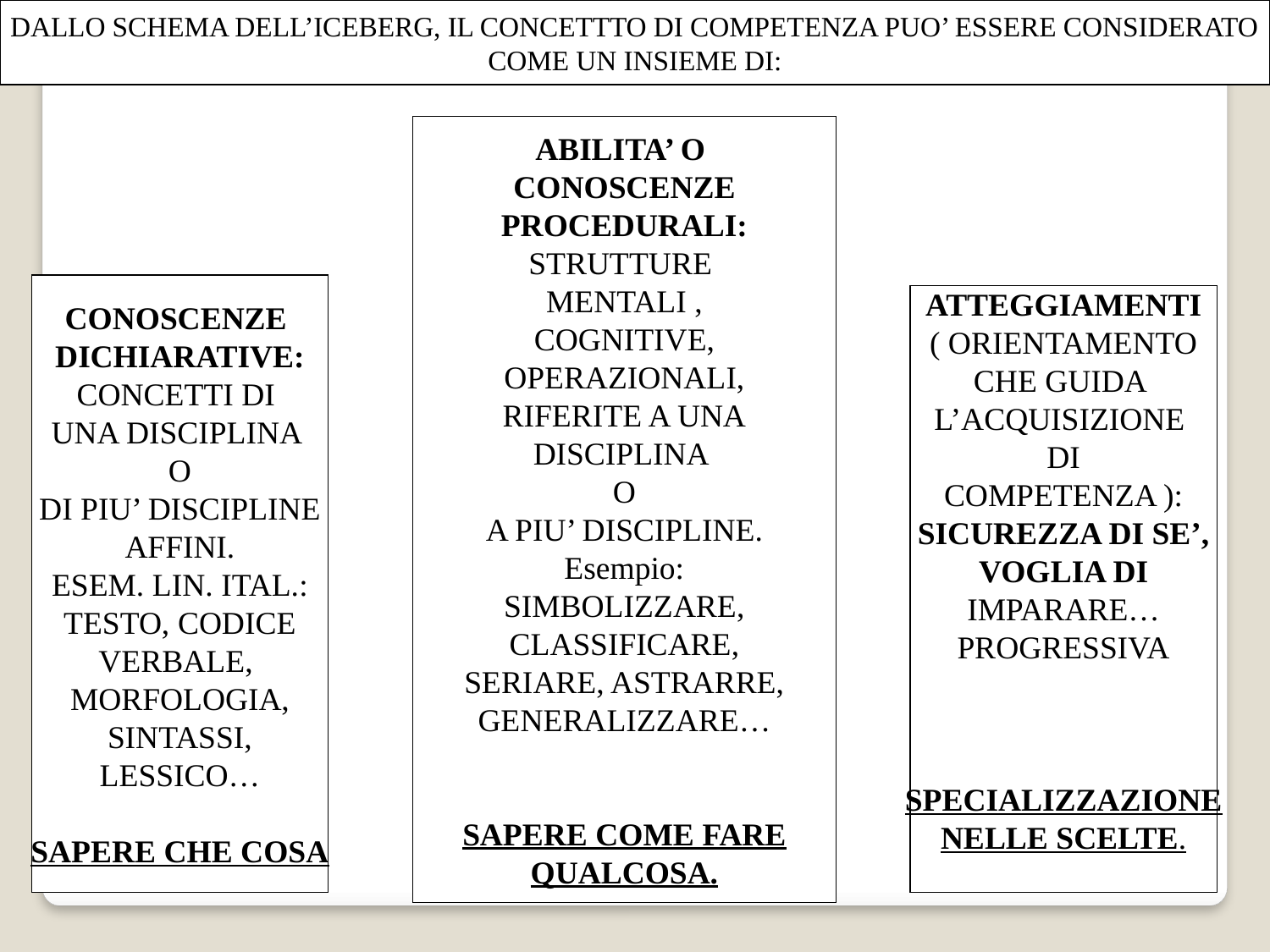

DALLO SCHEMA DELL’ICEBERG, IL CONCETTTO DI COMPETENZA PUO’ ESSERE CONSIDERATO
COME UN INSIEME DI:

ABILITA’ O
CONOSCENZE
PROCEDURALI:
STRUTTURE
MENTALI ,
COGNITIVE,
OPERAZIONALI,
RIFERITE A UNA
DISCIPLINA
O
A PIU’ DISCIPLINE.
Esempio:
SIMBOLIZZARE,
CLASSIFICARE,
SERIARE, ASTRARRE,
GENERALIZZARE…

SAPERE COME FARE
QUALCOSA.

CONOSCENZE
DICHIARATIVE:
CONCETTI DI
UNA DISCIPLINA
O
DI PIU’ DISCIPLINE
AFFINI.
ESEM. LIN. ITAL.:
TESTO, CODICE
VERBALE,
MORFOLOGIA,
SINTASSI,
LESSICO…

SAPERE CHE COSA
ATTEGGIAMENTI
( ORIENTAMENTO
CHE GUIDA
L’ACQUISIZIONE
DI
COMPETENZA ):
SICUREZZA DI SE’,
VOGLIA DI
IMPARARE…
PROGRESSIVA

SPECIALIZZAZIONE
NELLE SCELTE.